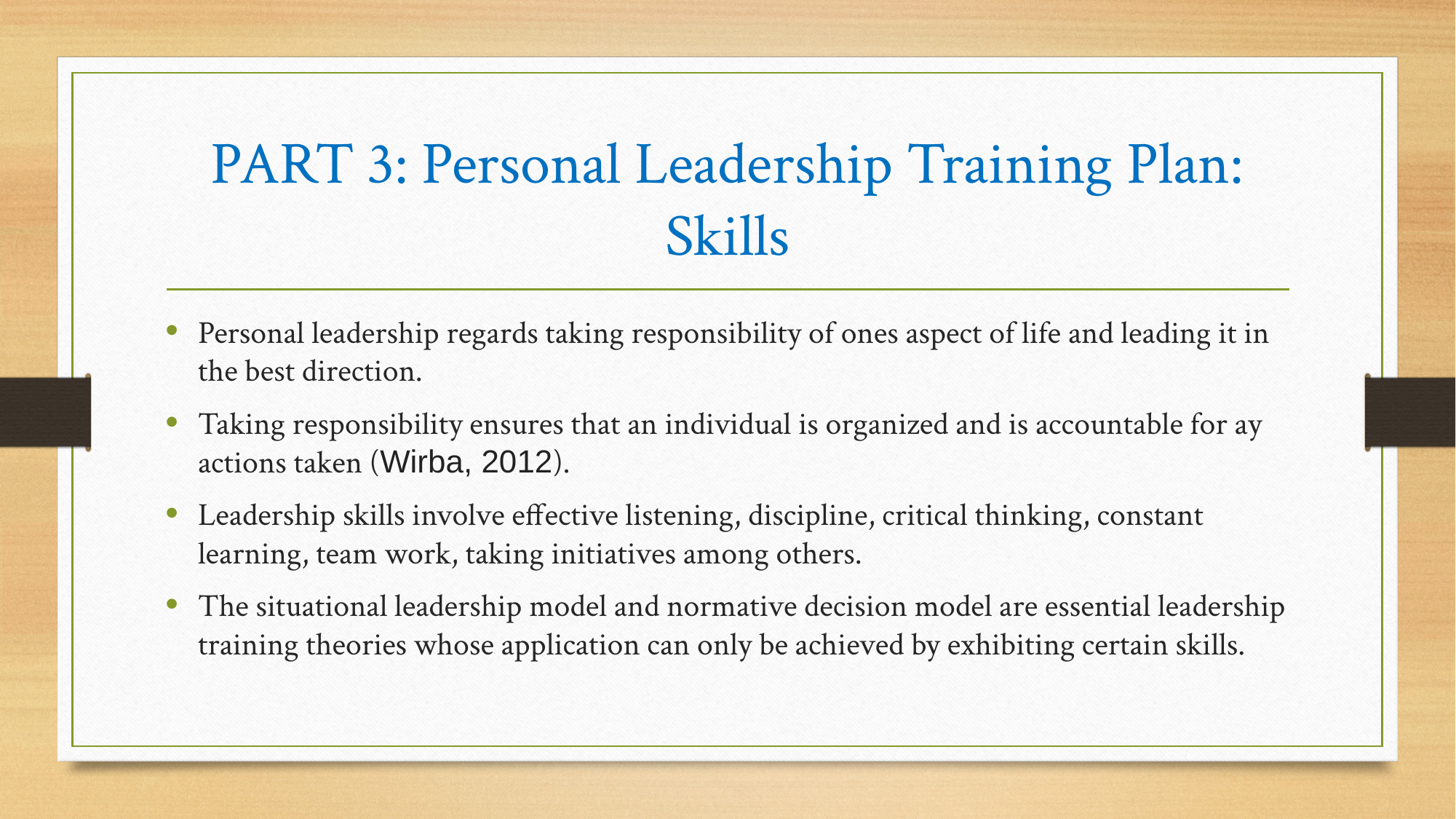

# PART 3: Personal Leadership Training Plan: Skills
Personal leadership regards taking responsibility of ones aspect of life and leading it in the best direction.
Taking responsibility ensures that an individual is organized and is accountable for ay actions taken (Wirba, 2012).
Leadership skills involve effective listening, discipline, critical thinking, constant learning, team work, taking initiatives among others.
The situational leadership model and normative decision model are essential leadership training theories whose application can only be achieved by exhibiting certain skills.